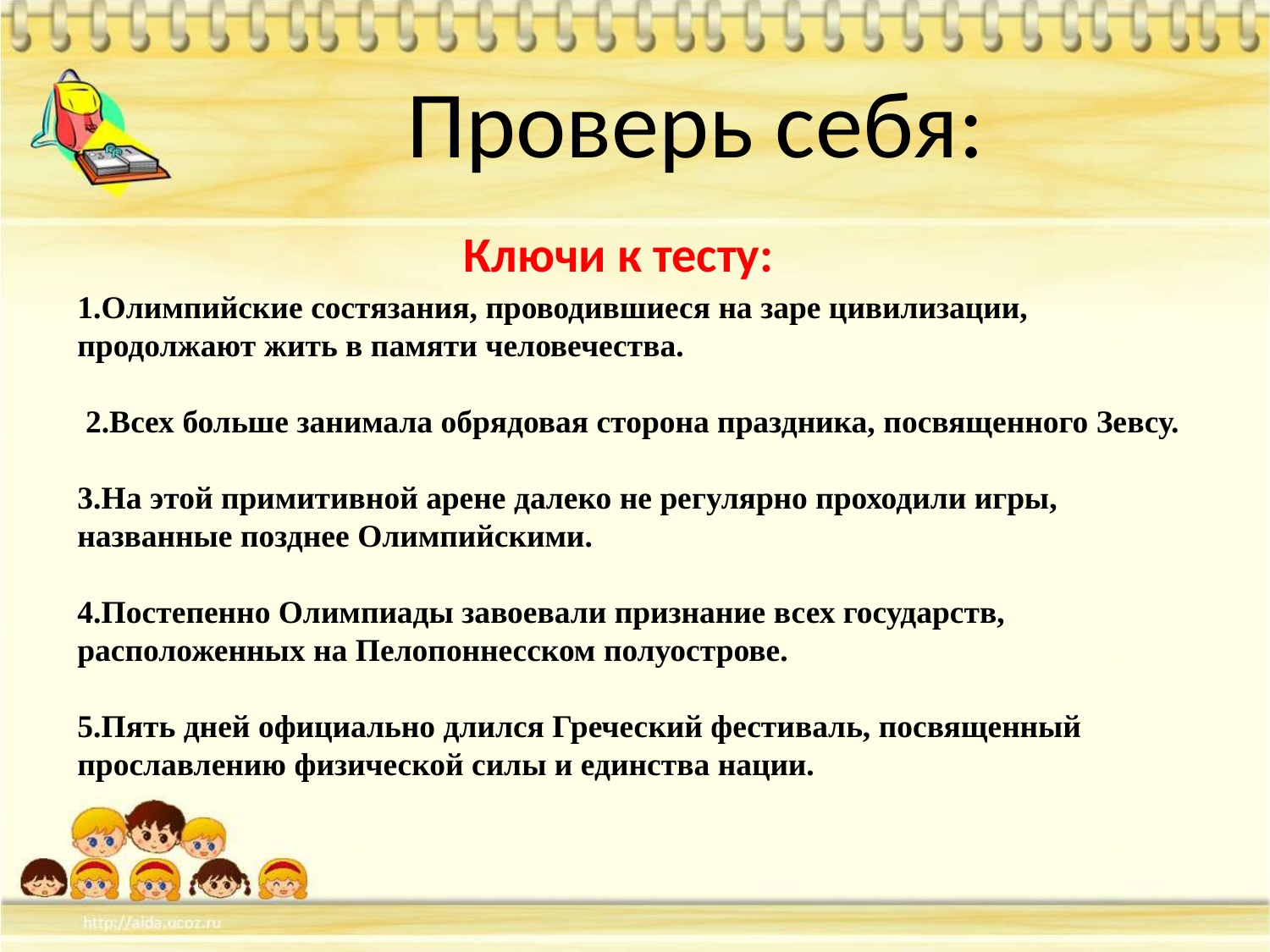

Проверь себя:
                      Ключи к тесту:
1.Олимпийские состязания, проводившиеся на заре цивилизации, продолжают жить в памяти человечества.

 2.Всех больше занимала обрядовая сторона праздника, посвященного Зевсу.
3.На этой примитивной арене далеко не регулярно проходили игры, названные позднее Олимпийскими.

4.Постепенно Олимпиады завоевали признание всех государств, расположенных на Пелопоннесском полуострове.

5.Пять дней официально длился Греческий фестиваль, посвященный прославлению физической силы и единства нации.